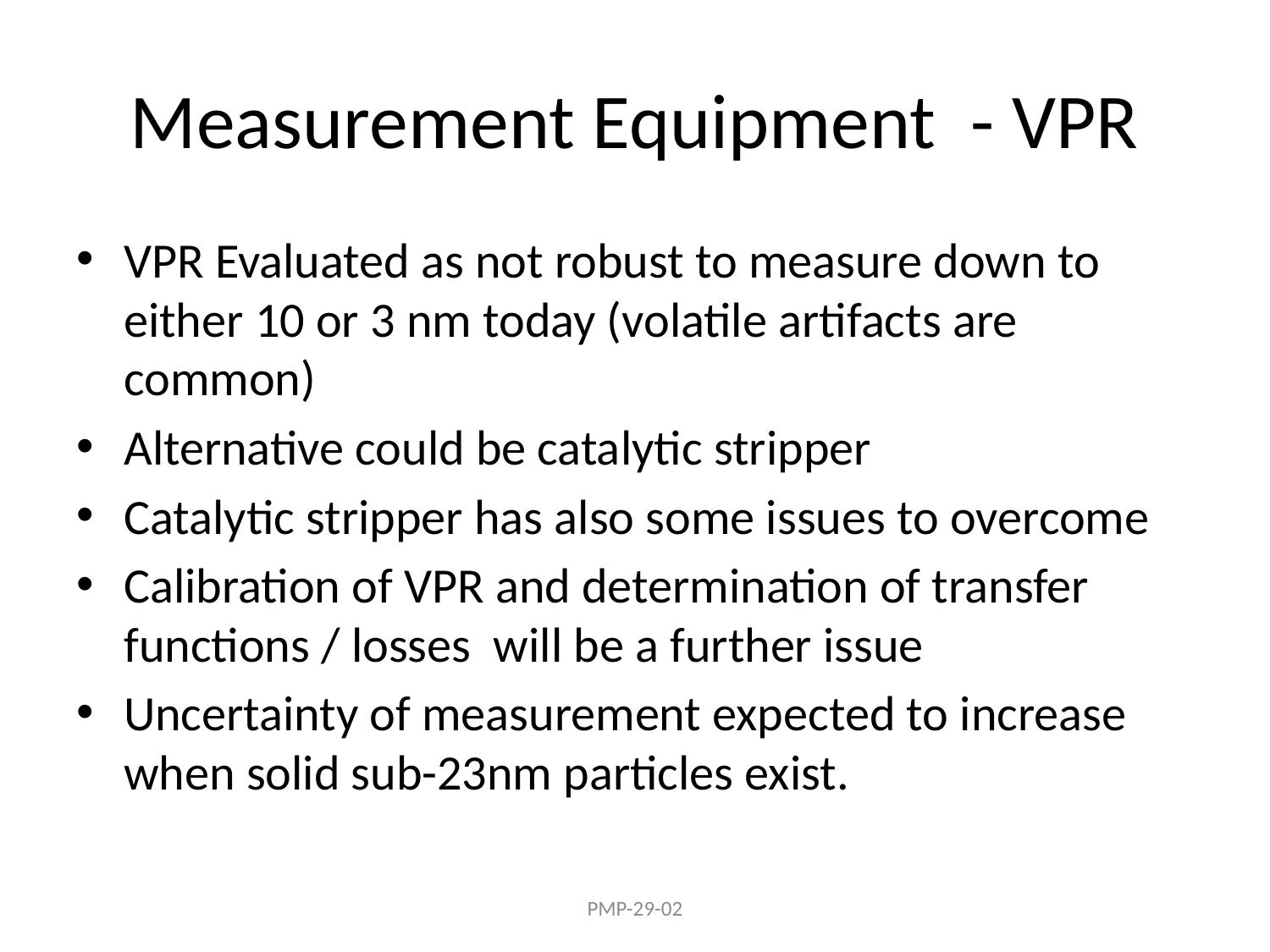

# Measurement Equipment  - VPR
VPR Evaluated as not robust to measure down to either 10 or 3 nm today (volatile artifacts are common)
Alternative could be catalytic stripper
Catalytic stripper has also some issues to overcome
Calibration of VPR and determination of transfer functions / losses  will be a further issue
Uncertainty of measurement expected to increase when solid sub-23nm particles exist.

PMP-29-02